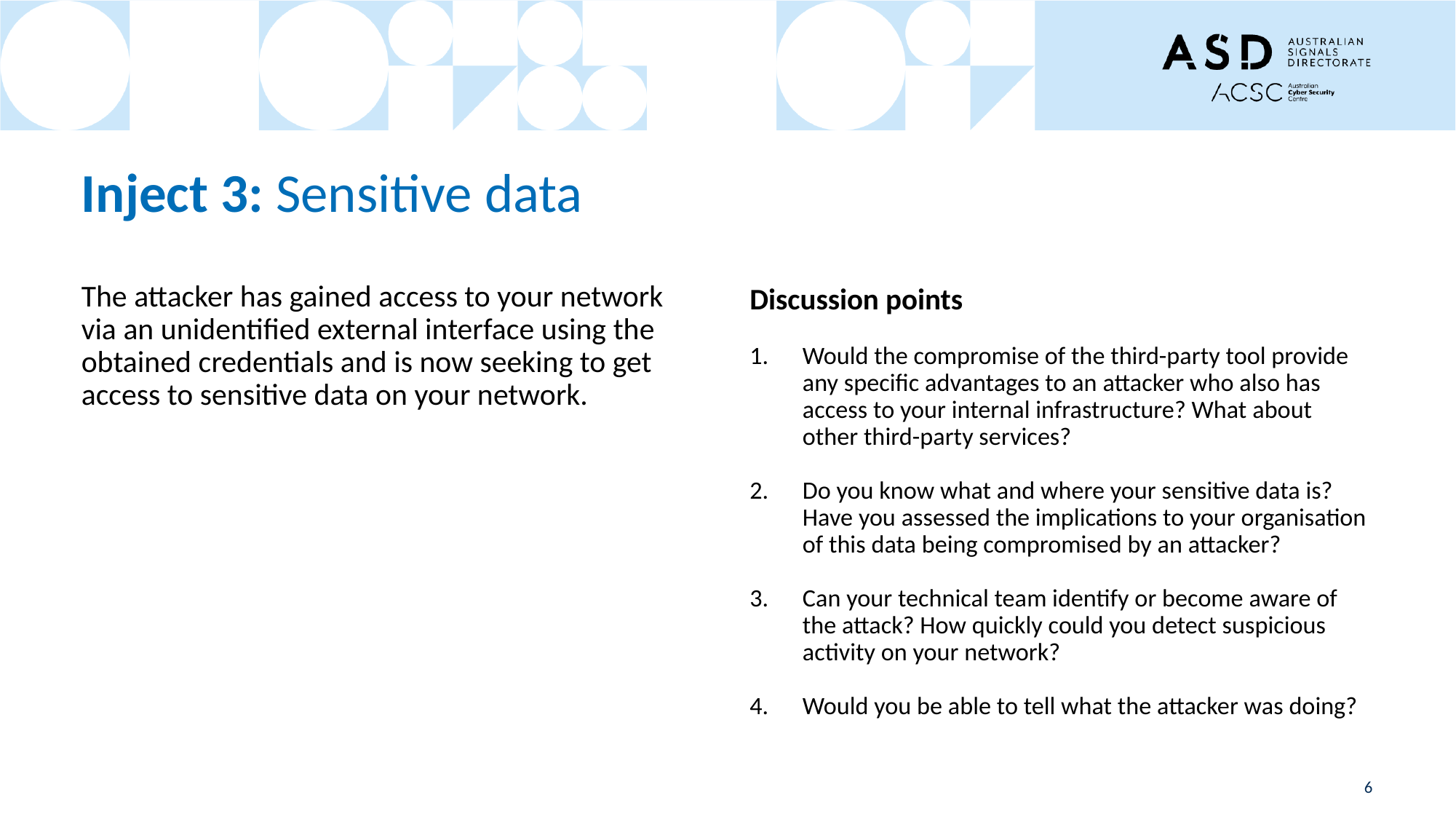

# Inject 3: Sensitive data
The attacker has gained access to your network via an unidentified external interface using the obtained credentials and is now seeking to get access to sensitive data on your network.
Discussion points
Would the compromise of the third-party tool provide any specific advantages to an attacker who also has access to your internal infrastructure? What about other third-party services?
Do you know what and where your sensitive data is? Have you assessed the implications to your organisation of this data being compromised by an attacker?
Can your technical team identify or become aware of the attack? How quickly could you detect suspicious activity on your network?
Would you be able to tell what the attacker was doing?
6